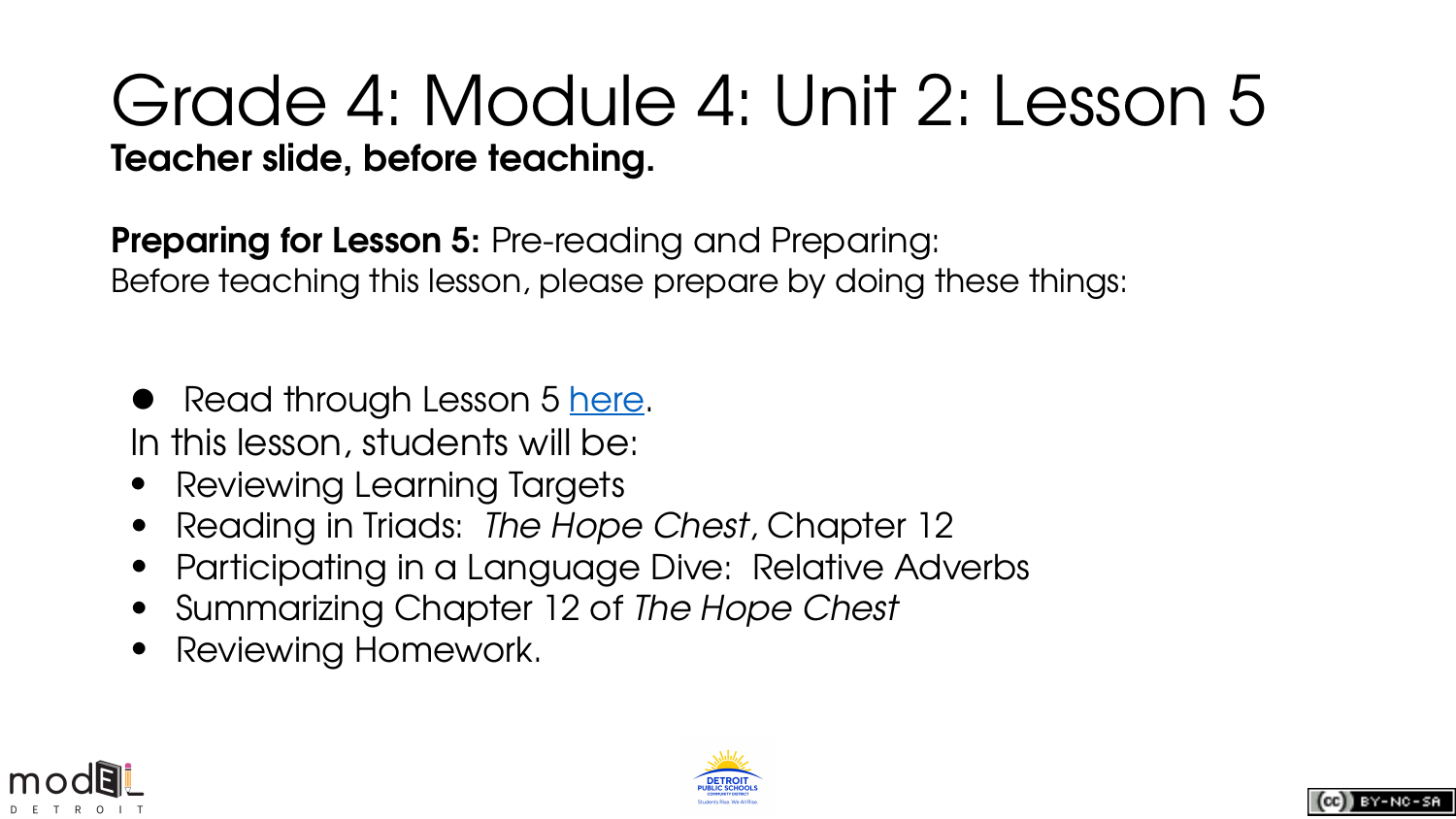

# Grade 4: Module 4: Unit 2: Lesson 5
Teacher slide, before teaching.
Preparing for Lesson 5: Pre-reading and Preparing:
Before teaching this lesson, please prepare by doing these things:

Read through Lesson 5 here.
In this lesson, students will be:
Reviewing Learning Targets
Reading in Triads:  The Hope Chest, Chapter 12
Participating in a Language Dive:  Relative Adverbs
Summarizing Chapter 12 of The Hope Chest
Reviewing Homework.